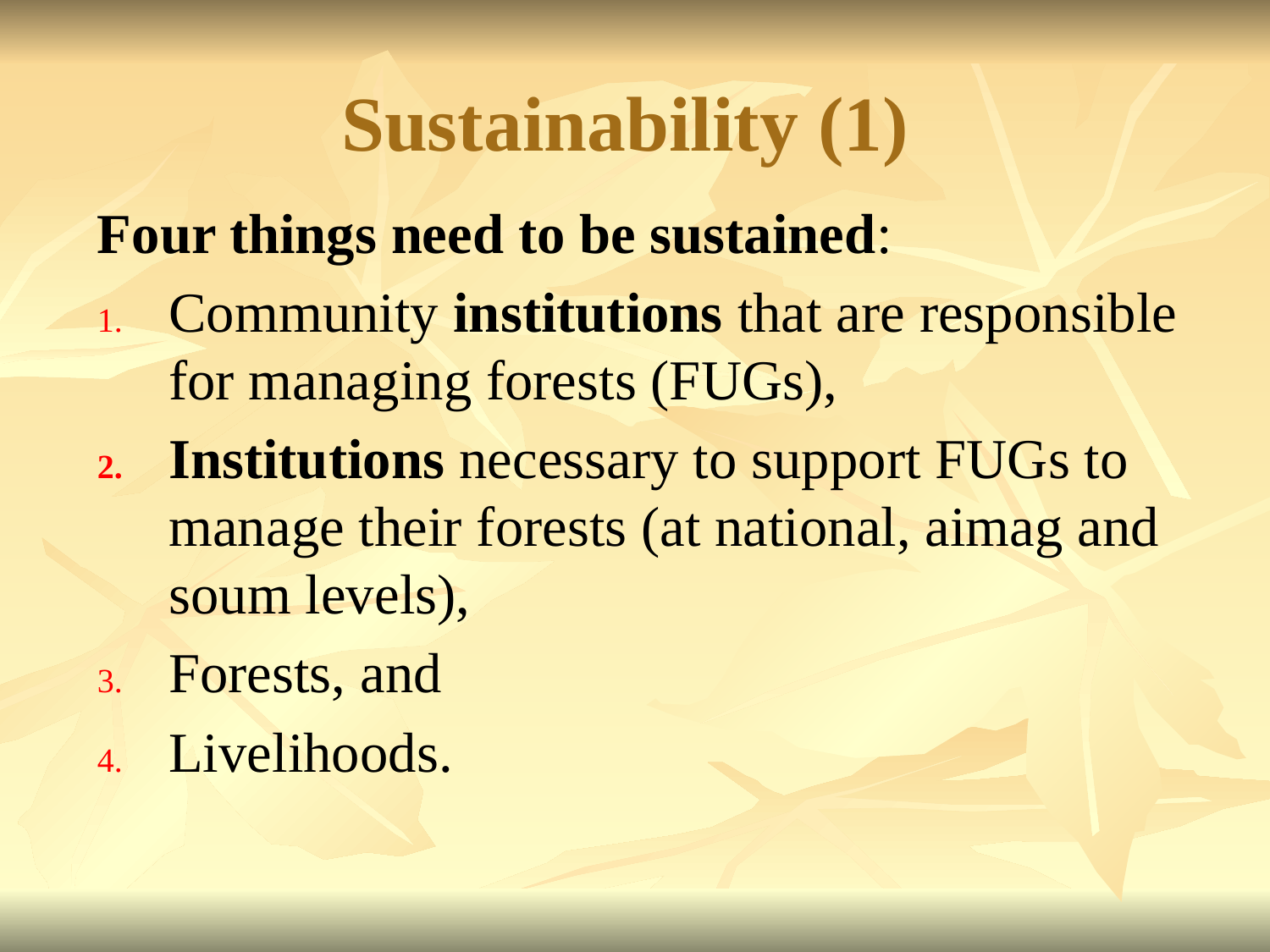

# Sustainability (1)
Four things need to be sustained:
Community institutions that are responsible for managing forests (FUGs),
Institutions necessary to support FUGs to manage their forests (at national, aimag and soum levels),
Forests, and
Livelihoods.